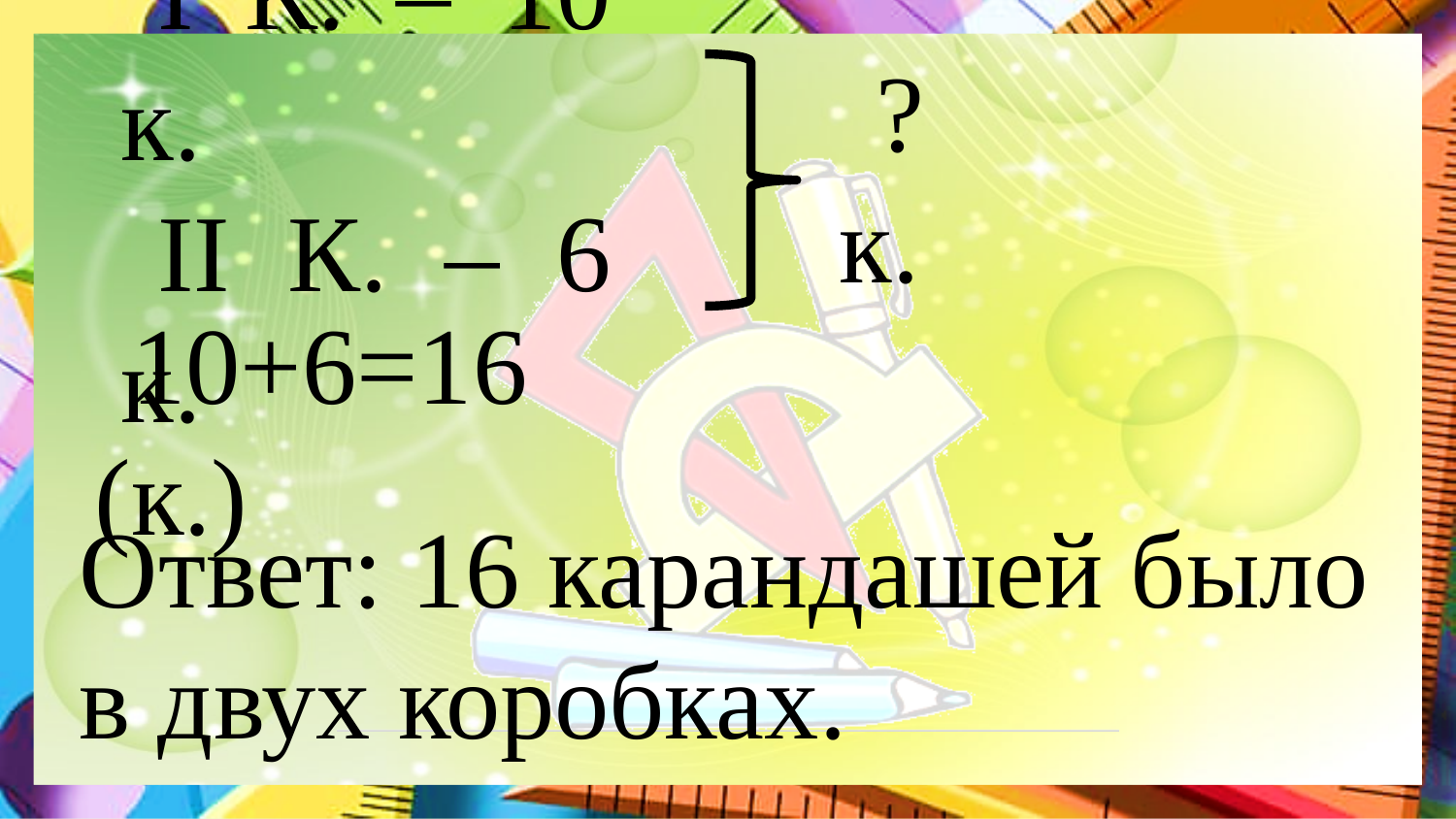

I К. – 10 к.
II К. – 6 к.

? к.
10+6=16 (к.)
Ответ: 16 карандашей было
в двух коробках.